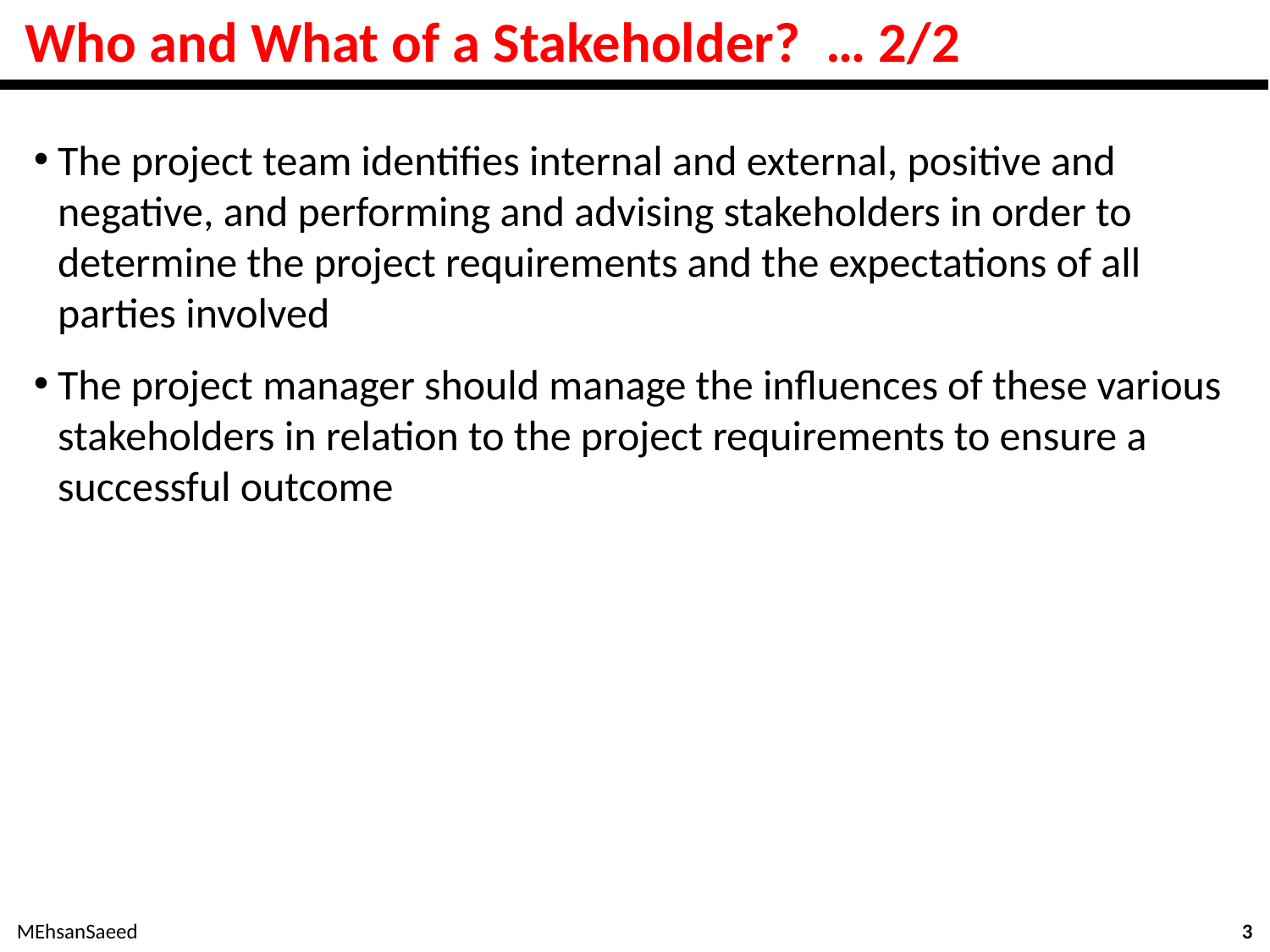

# Who and What of a Stakeholder?  … 2/2
The project team identifies internal and external, positive and negative, and performing and advising stakeholders in order to determine the project requirements and the expectations of all parties involved
The project manager should manage the influences of these various stakeholders in relation to the project requirements to ensure a successful outcome
MEhsanSaeed
3